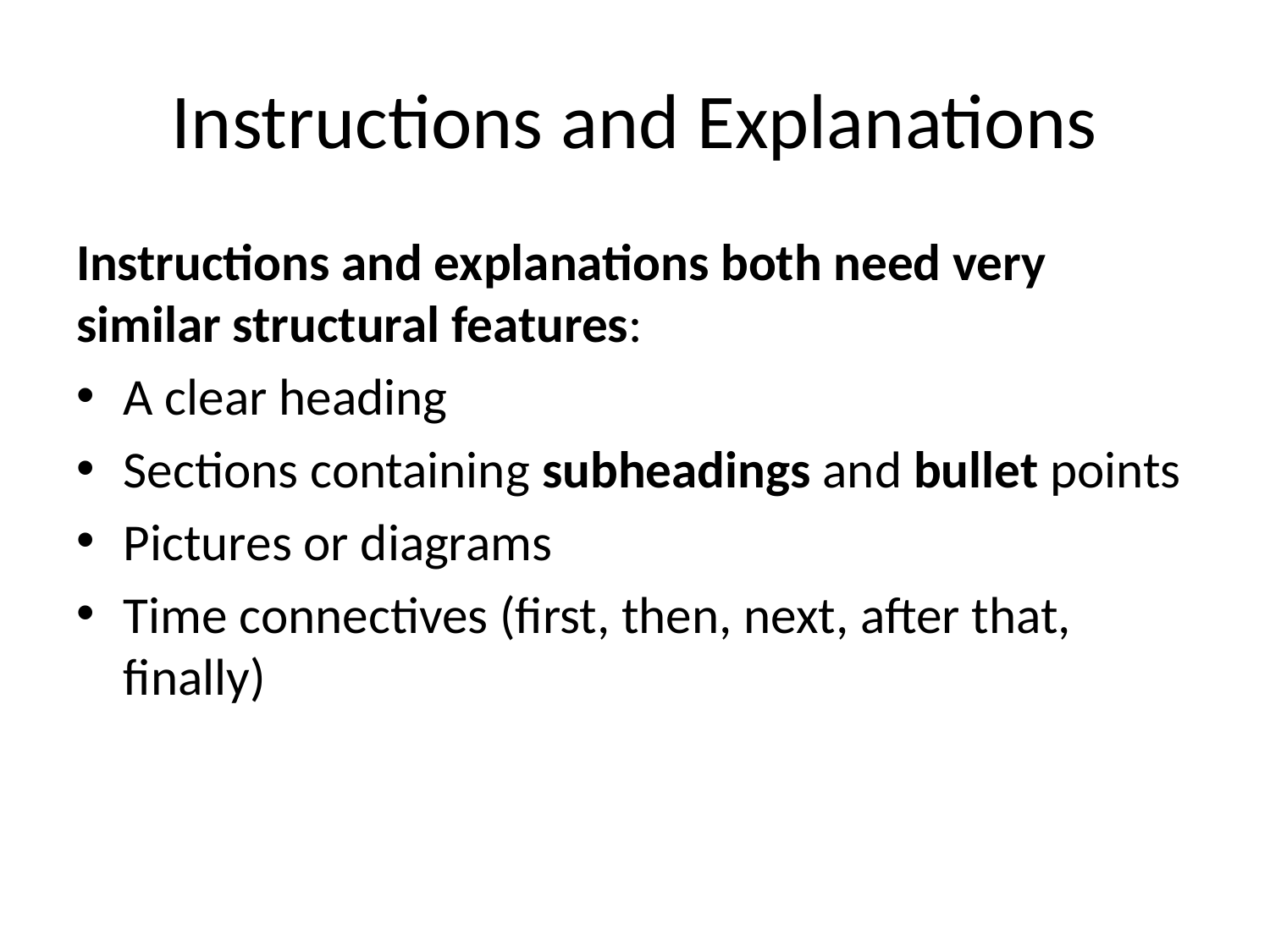

# Instructions and Explanations
Instructions and explanations both need very similar structural features:
A clear heading
Sections containing subheadings and bullet points
Pictures or diagrams
Time connectives (first, then, next, after that, finally)